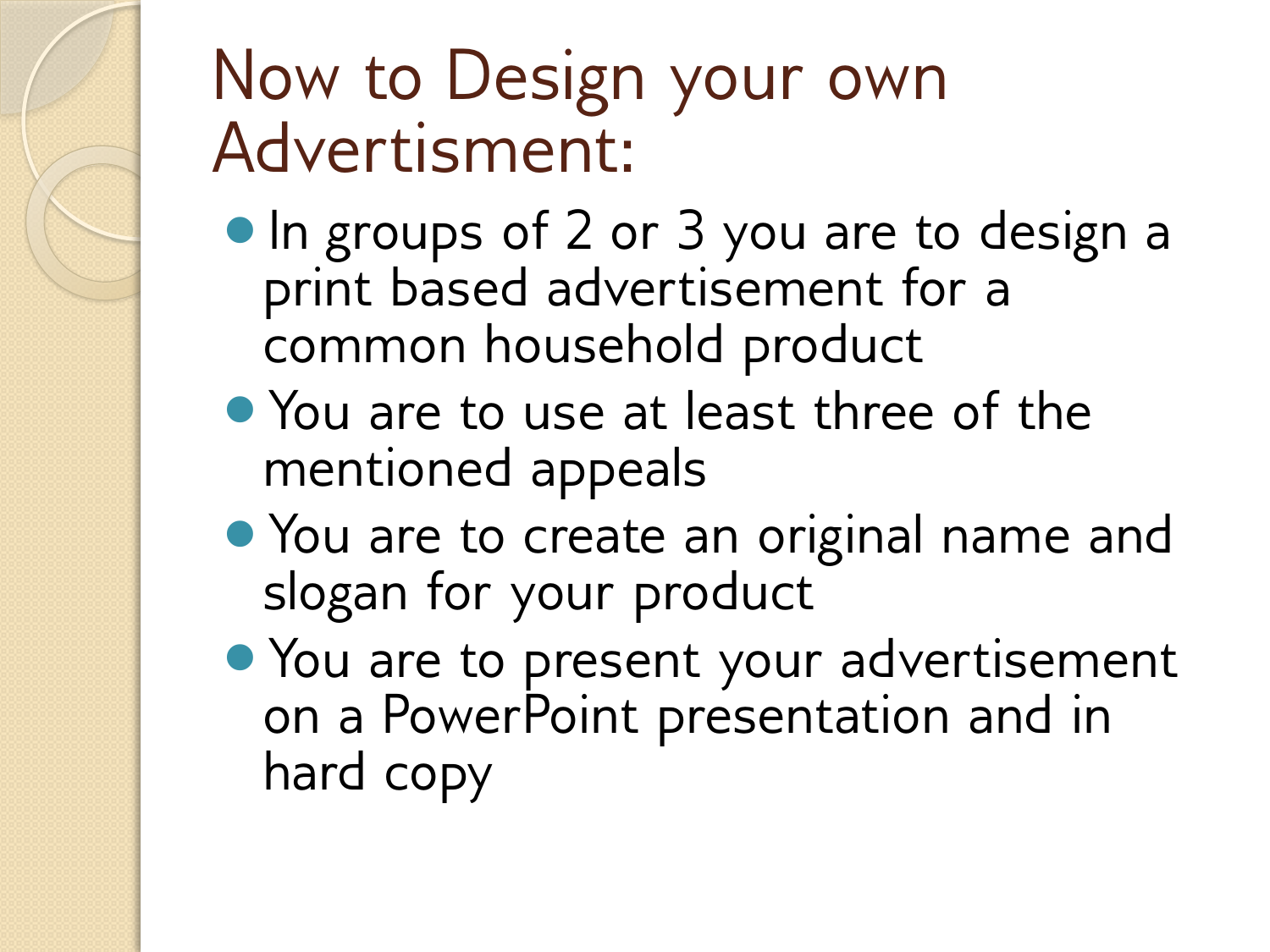

# Now to Design your own Advertisment:
In groups of 2 or 3 you are to design a print based advertisement for a common household product
You are to use at least three of the mentioned appeals
You are to create an original name and slogan for your product
You are to present your advertisement on a PowerPoint presentation and in hard copy